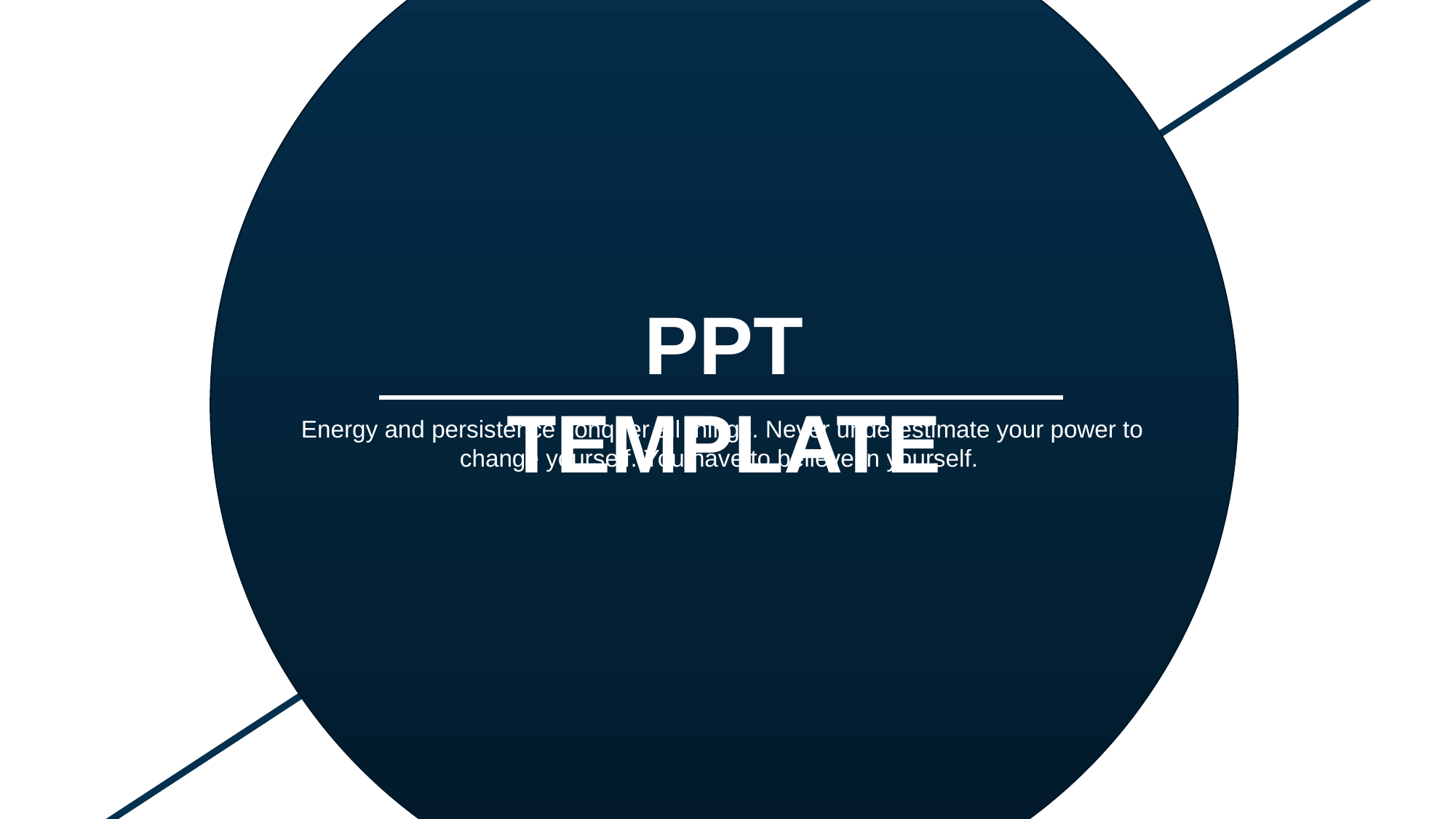

PPT TEMPLATE
Energy and persistence conquer all things. Never underestimate your power to change yourself. You have to believe in yourself.